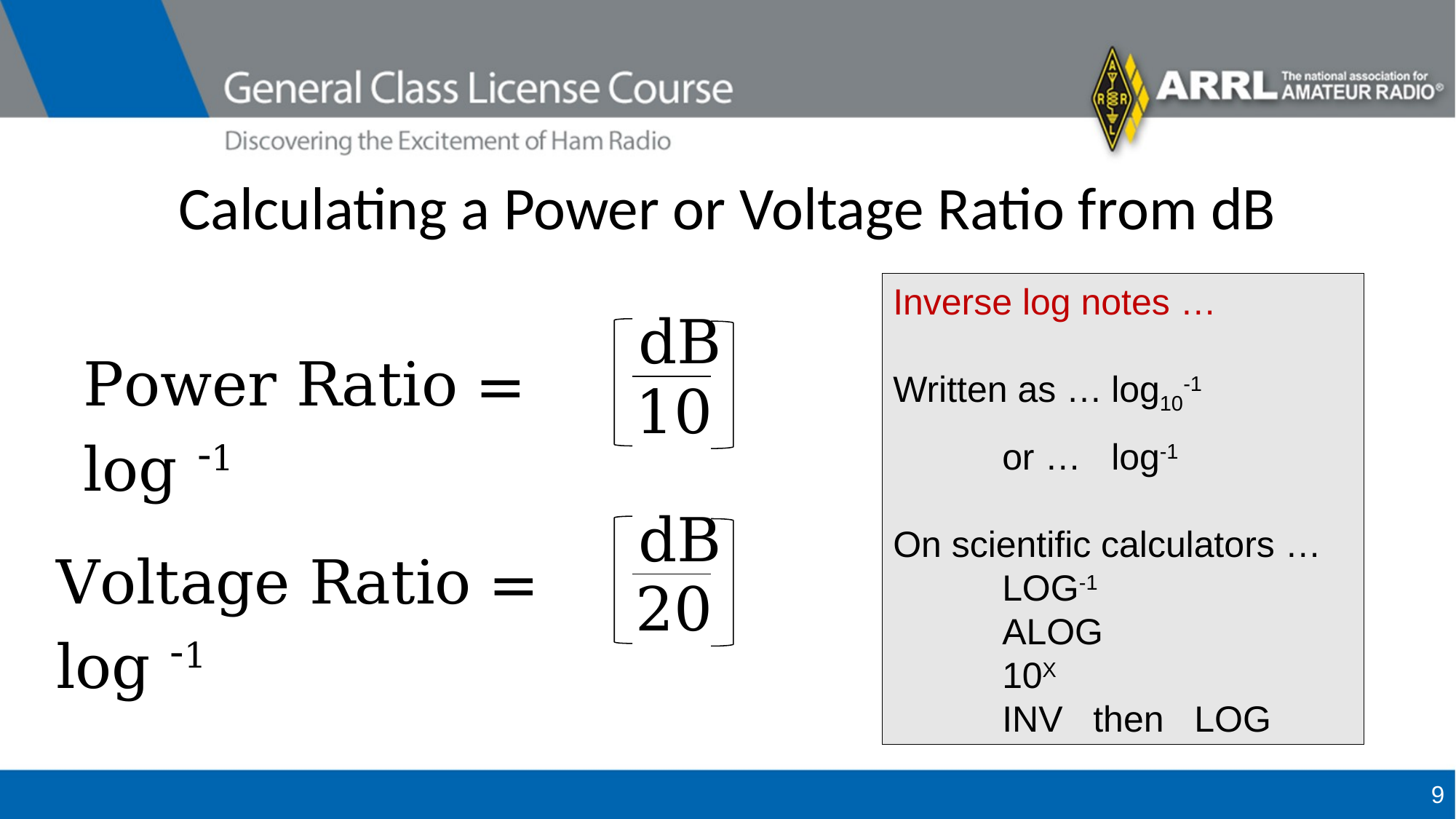

# Calculating a Power or Voltage Ratio from dB
Inverse log notes …

Written as …	log10-1

	or …	log-1

On scientific calculators …
	LOG-1
	ALOG
	10X
	INV   then   LOG
dB

Power Ratio = log -1
10
dB

Voltage Ratio = log -1
20
9